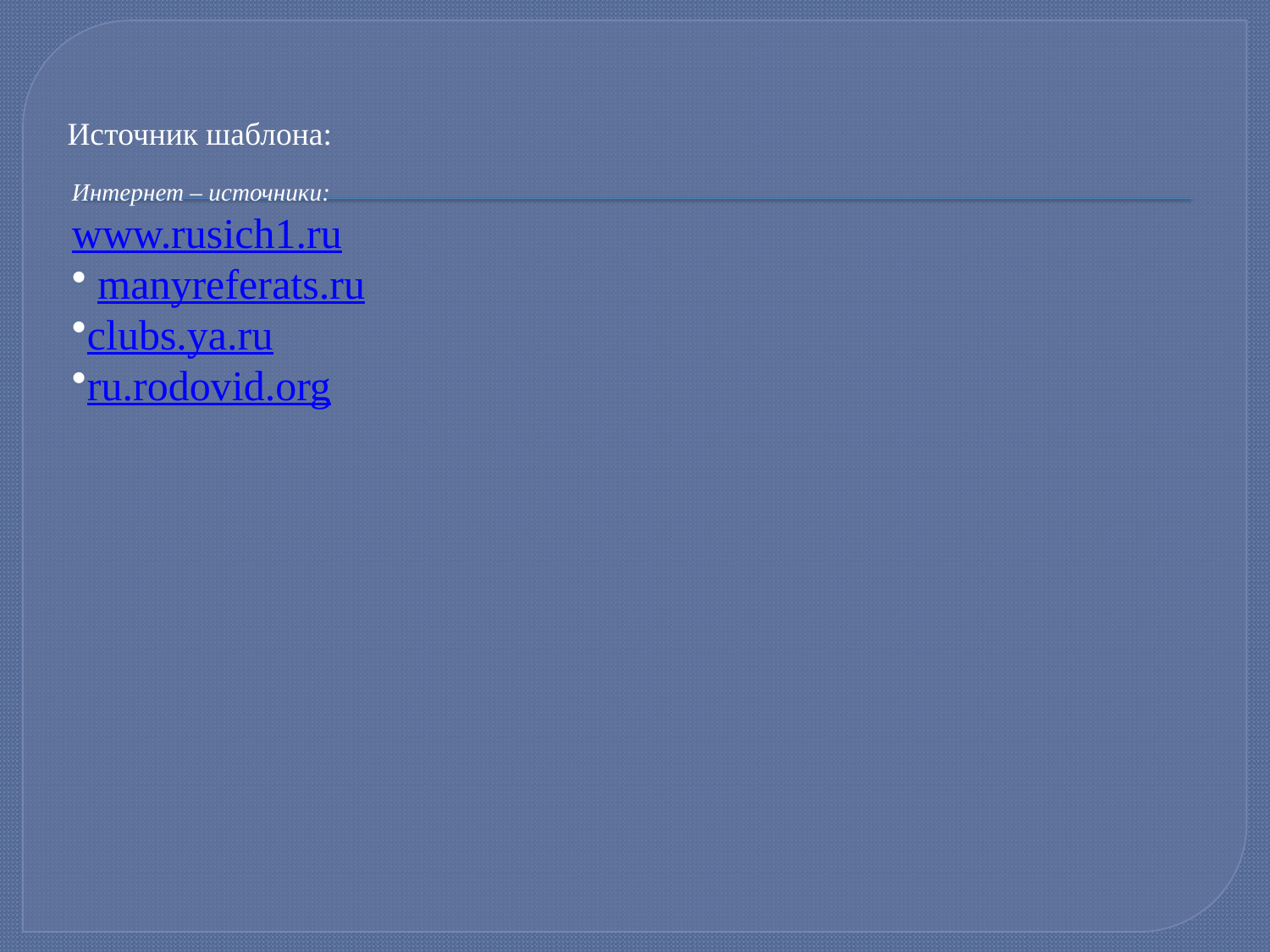

Источник шаблона:

Интернет – источники:
www.rusich1.ru
 manyreferats.ru
clubs.ya.ru
ru.rodovid.org